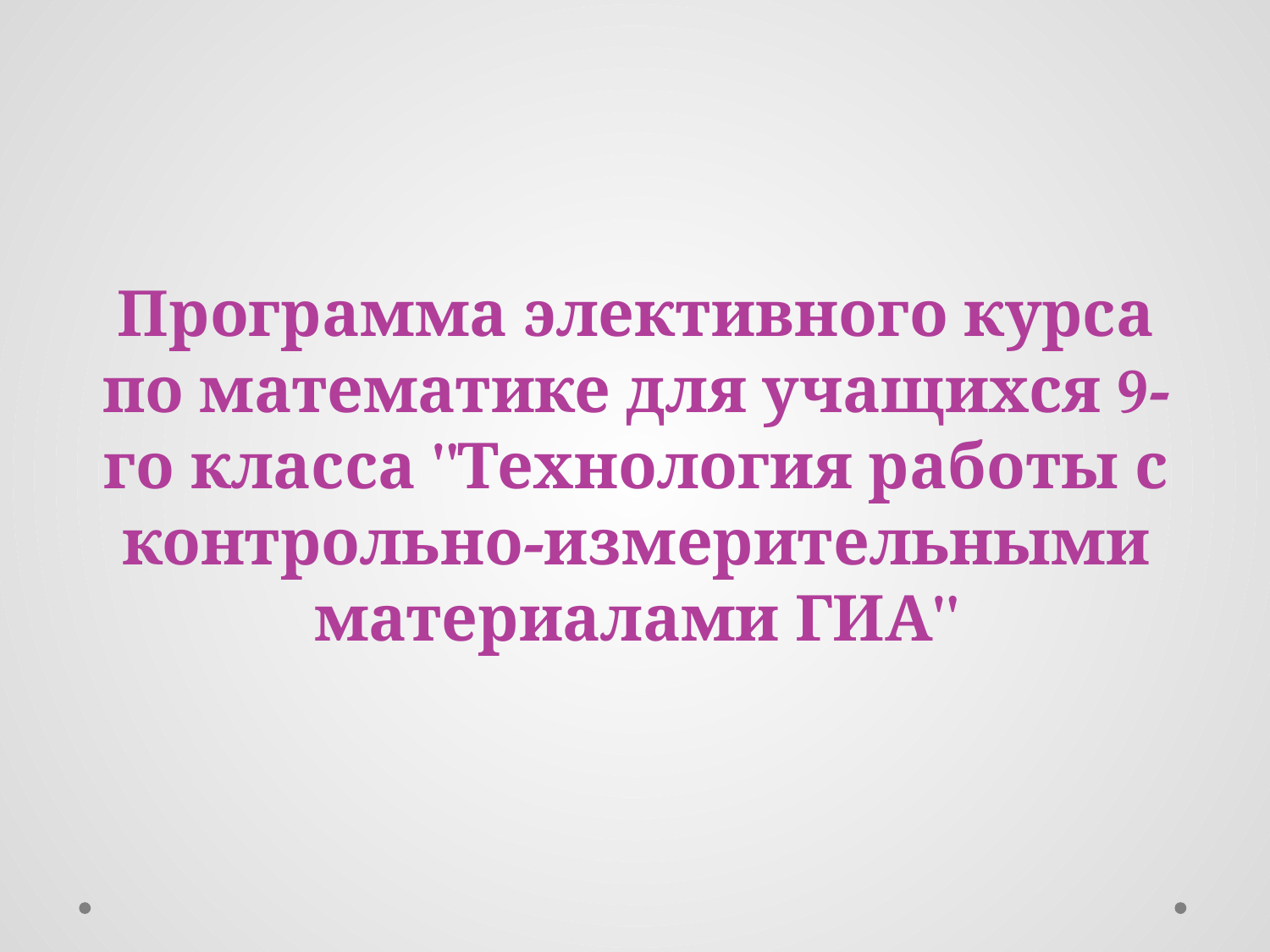

# Программа элективного курса по математике для учащихся 9-го класса "Технология работы с контрольно-измерительными материалами ГИА"